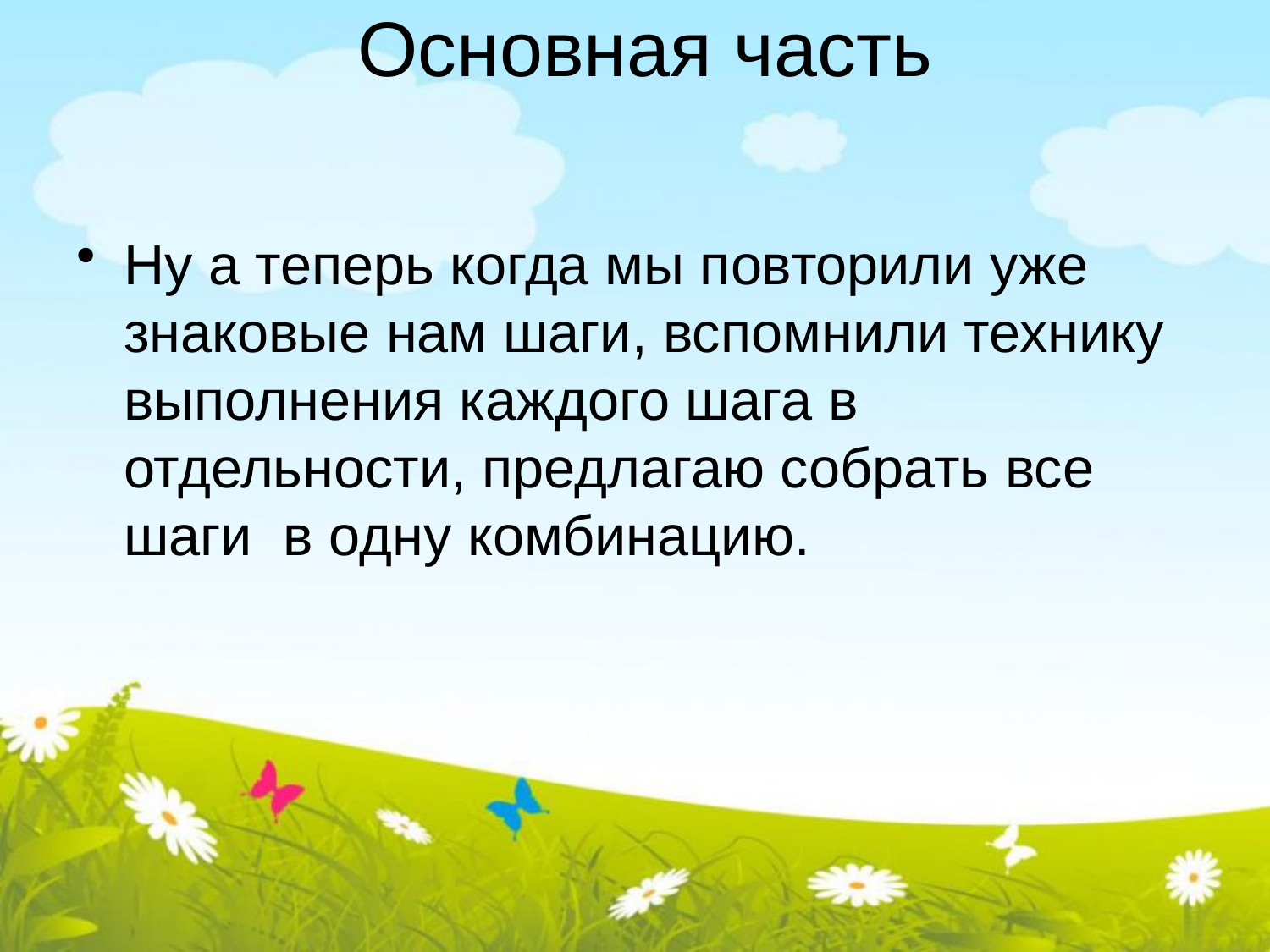

# Основная часть
Ну а теперь когда мы повторили уже знаковые нам шаги, вспомнили технику выполнения каждого шага в отдельности, предлагаю собрать все шаги  в одну комбинацию.